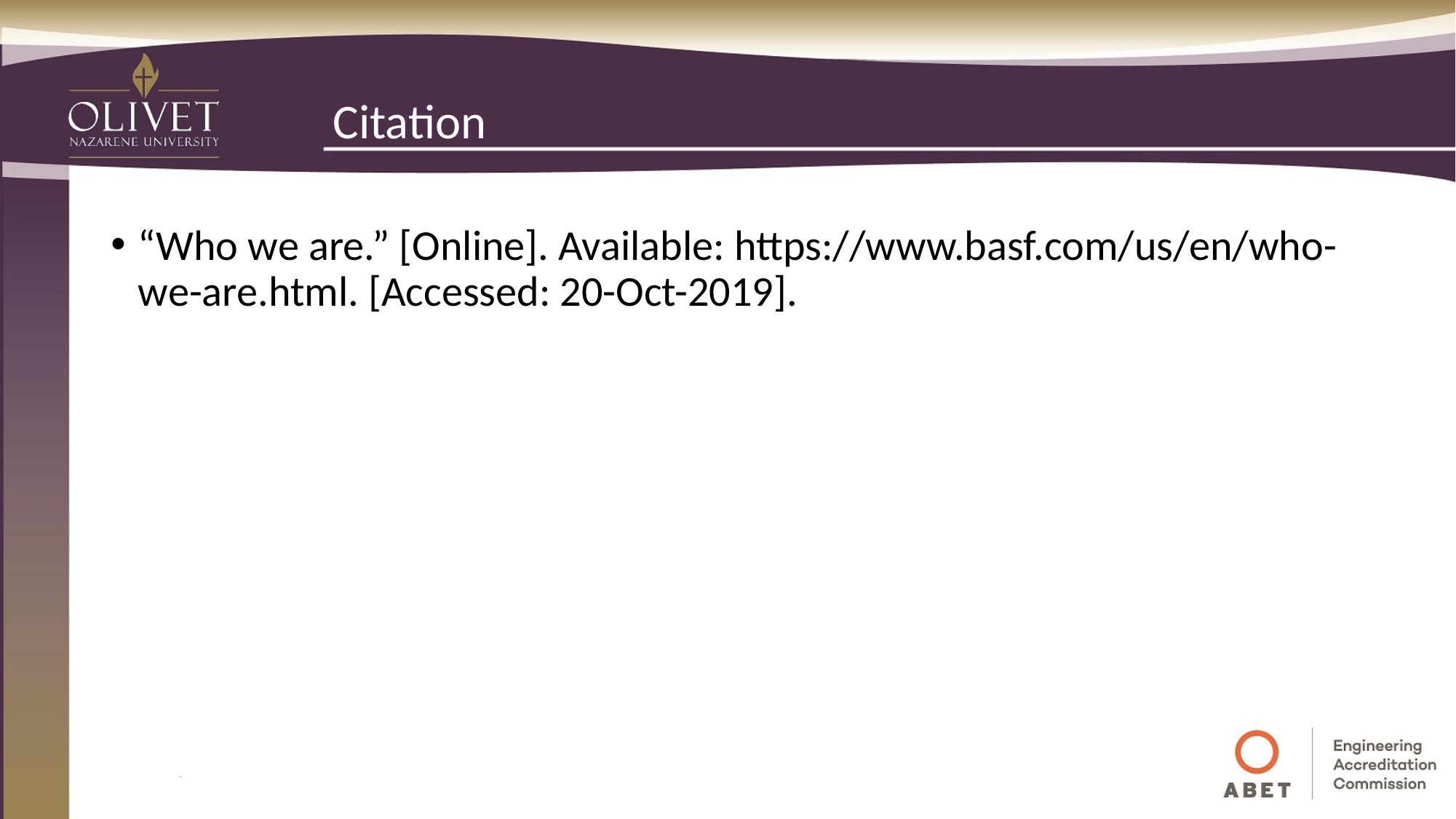

# Citation
“Who we are.” [Online]. Available: https://www.basf.com/us/en/who-we-are.html. [Accessed: 20-Oct-2019].